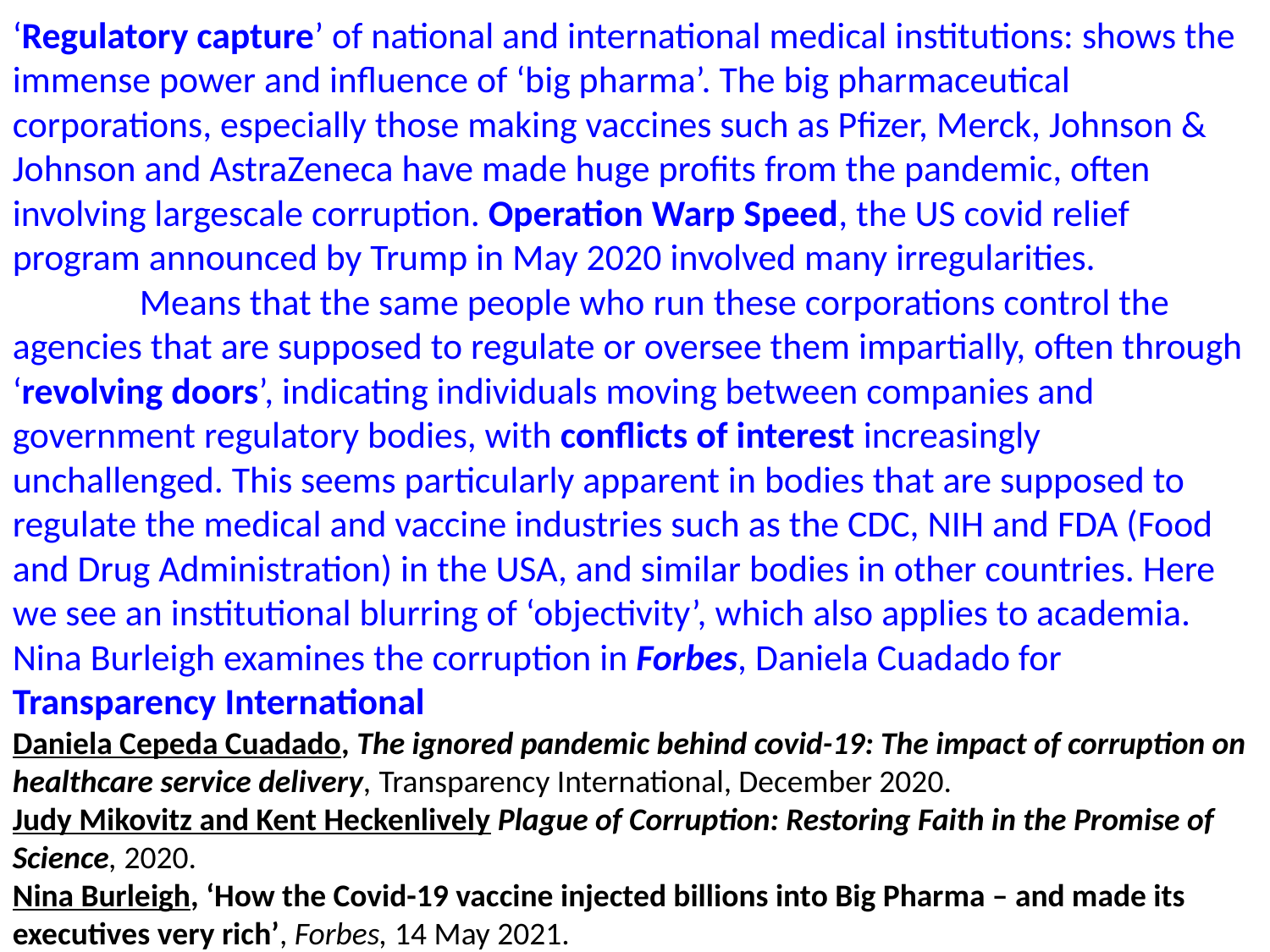

‘Regulatory capture’ of national and international medical institutions: shows the immense power and influence of ‘big pharma’. The big pharmaceutical corporations, especially those making vaccines such as Pfizer, Merck, Johnson & Johnson and AstraZeneca have made huge profits from the pandemic, often involving largescale corruption. Operation Warp Speed, the US covid relief program announced by Trump in May 2020 involved many irregularities.
	Means that the same people who run these corporations control the agencies that are supposed to regulate or oversee them impartially, often through ‘revolving doors’, indicating individuals moving between companies and government regulatory bodies, with conflicts of interest increasingly unchallenged. This seems particularly apparent in bodies that are supposed to regulate the medical and vaccine industries such as the CDC, NIH and FDA (Food and Drug Administration) in the USA, and similar bodies in other countries. Here we see an institutional blurring of ‘objectivity’, which also applies to academia. Nina Burleigh examines the corruption in Forbes, Daniela Cuadado for Transparency International
Daniela Cepeda Cuadado, The ignored pandemic behind covid-19: The impact of corruption on healthcare service delivery, Transparency International, December 2020.
Judy Mikovitz and Kent Heckenlively Plague of Corruption: Restoring Faith in the Promise of Science, 2020.
Nina Burleigh, ‘How the Covid-19 vaccine injected billions into Big Pharma – and made its executives very rich’, Forbes, 14 May 2021.